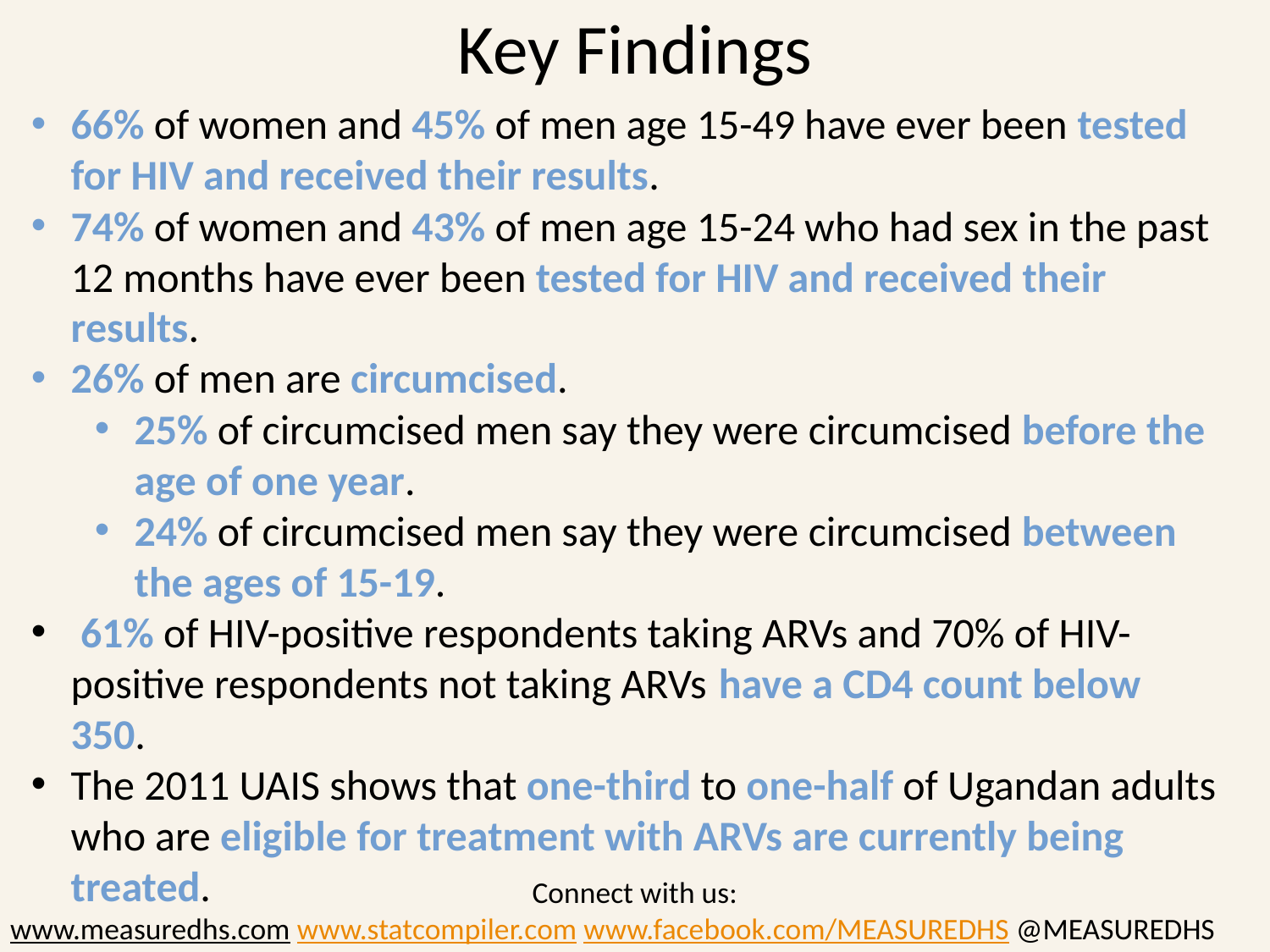

# Key Findings
66% of women and 45% of men age 15-49 have ever been tested for HIV and received their results.
74% of women and 43% of men age 15-24 who had sex in the past 12 months have ever been tested for HIV and received their results.
26% of men are circumcised.
25% of circumcised men say they were circumcised before the age of one year.
24% of circumcised men say they were circumcised between the ages of 15-19.
 61% of HIV-positive respondents taking ARVs and 70% of HIV-positive respondents not taking ARVs have a CD4 count below 350.
The 2011 UAIS shows that one-third to one-half of Ugandan adults who are eligible for treatment with ARVs are currently being treated.

Connect with us:
www.measuredhs.com www.statcompiler.com www.facebook.com/MEASUREDHS @MEASUREDHS